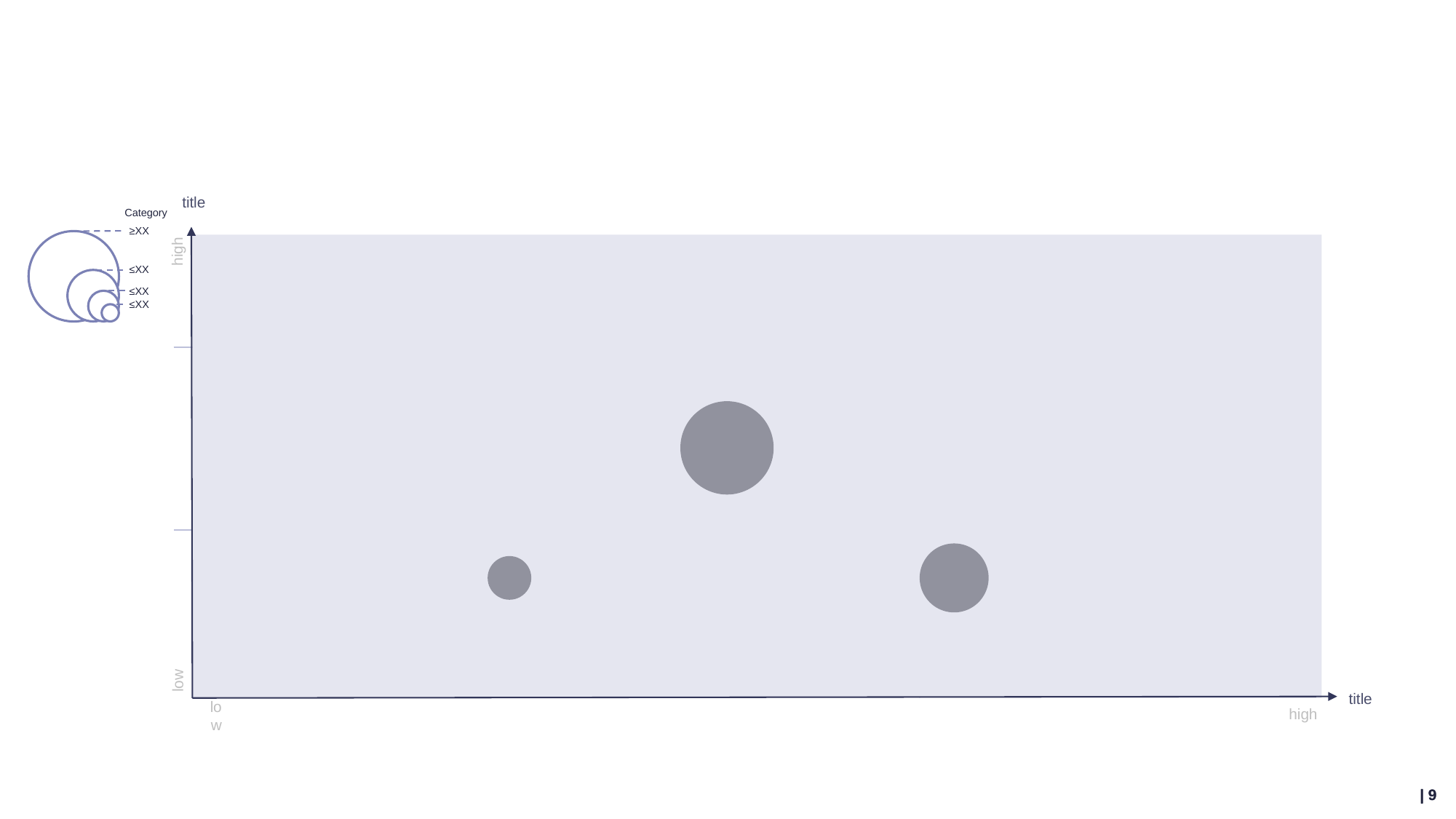

title
Category
≥XX

≤XX

≤XX
≤XX

high

low
title
high
low